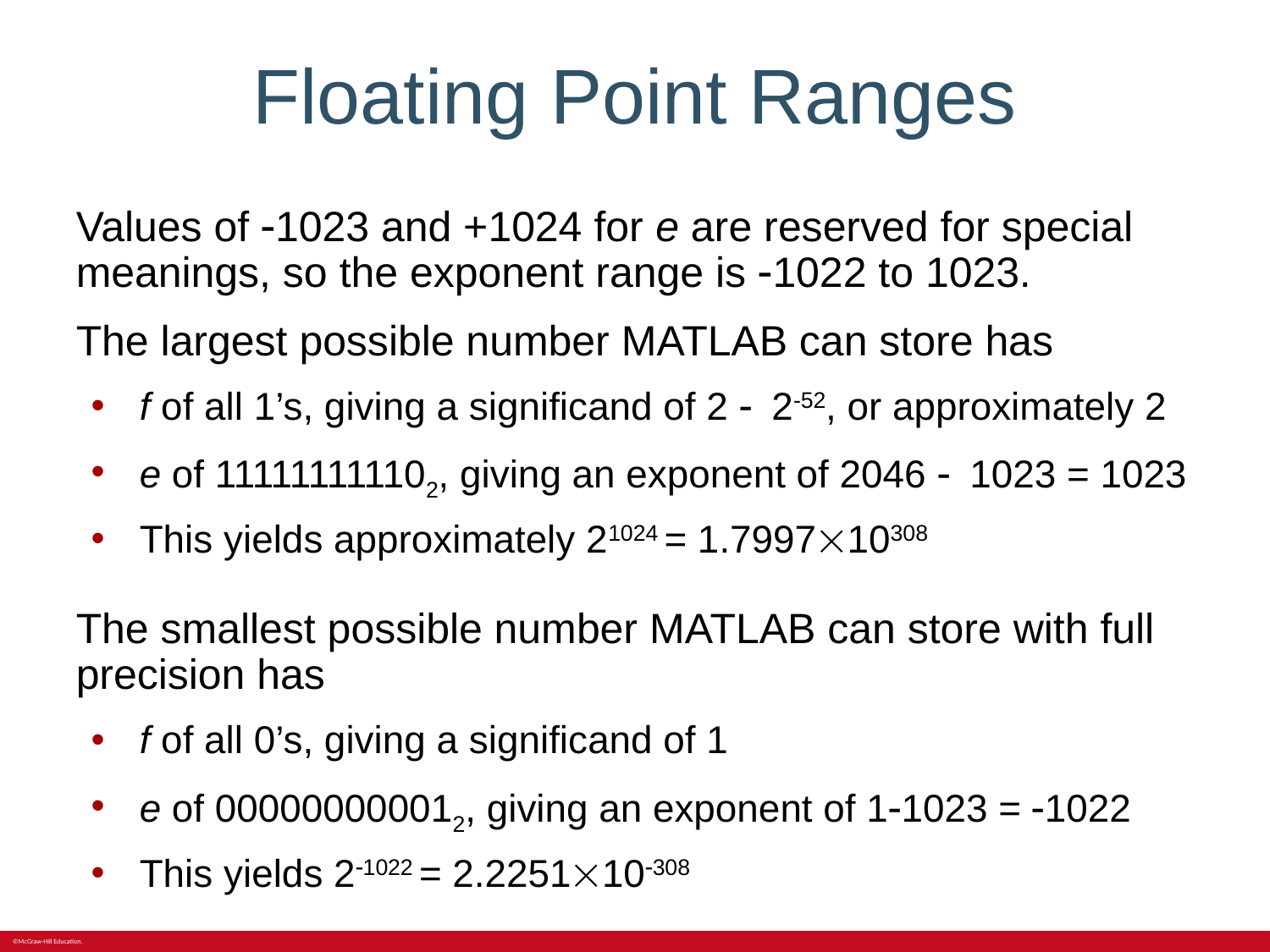

# Floating Point Ranges
Values of −1023 and +1024 for e are reserved for special meanings, so the exponent range is −1022 to 1023.
The largest possible number MATLAB can store has
f of all 1’s, giving a significand of 2 − 2-52, or approximately 2
e of 111111111102, giving an exponent of 2046 − 1023 = 1023
This yields approximately 21024 = 1.7997×10308
The smallest possible number MATLAB can store with full precision has
f of all 0’s, giving a significand of 1
e of 000000000012, giving an exponent of 1−1023 = −1022
This yields 2−1022 = 2.2251×10−308